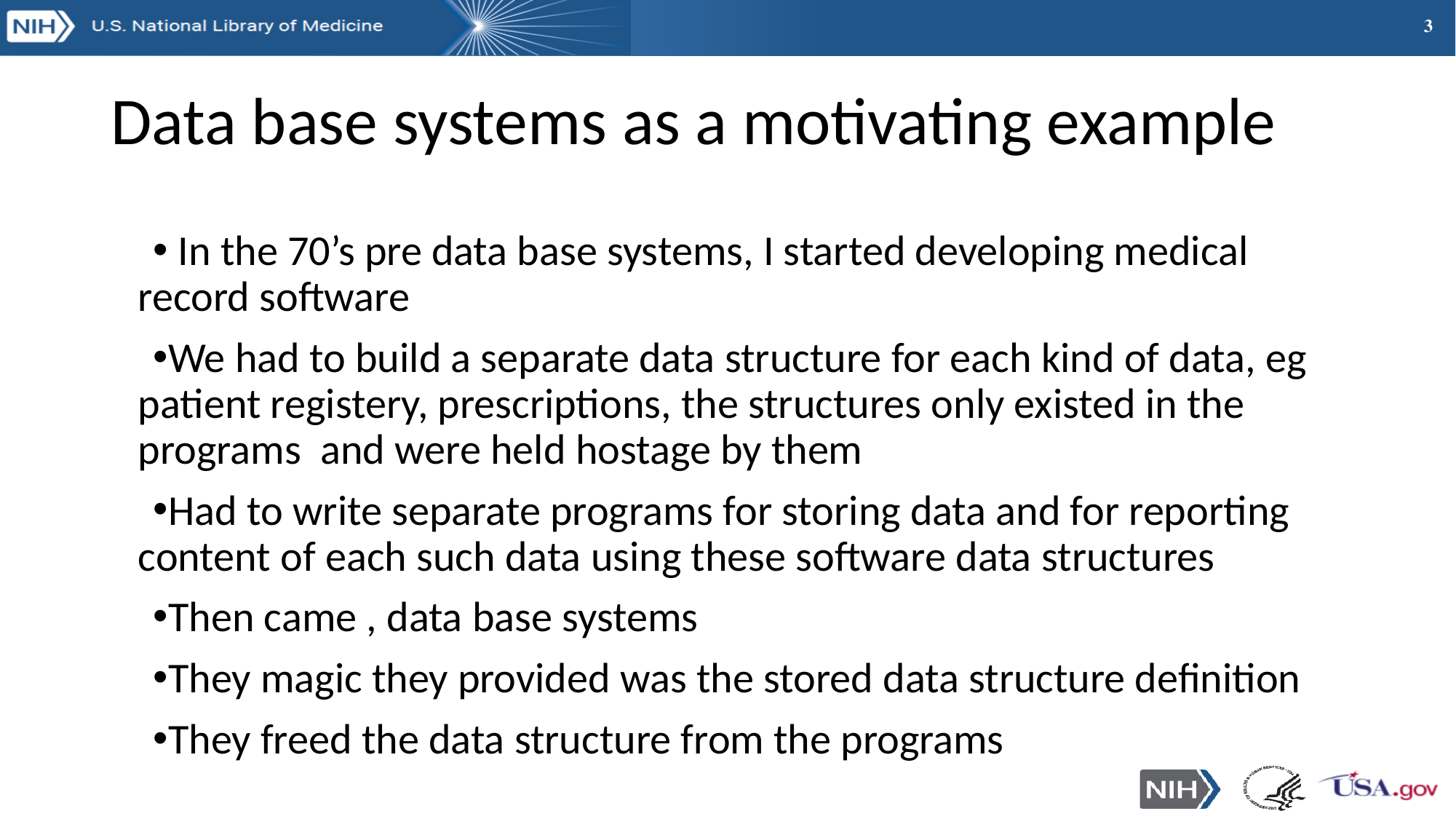

# Data base systems as a motivating example
 In the 70’s pre data base systems, I started developing medical record software
We had to build a separate data structure for each kind of data, eg patient registery, prescriptions, the structures only existed in the programs  and were held hostage by them
Had to write separate programs for storing data and for reporting content of each such data using these software data structures
Then came , data base systems
They magic they provided was the stored data structure definition
They freed the data structure from the programs